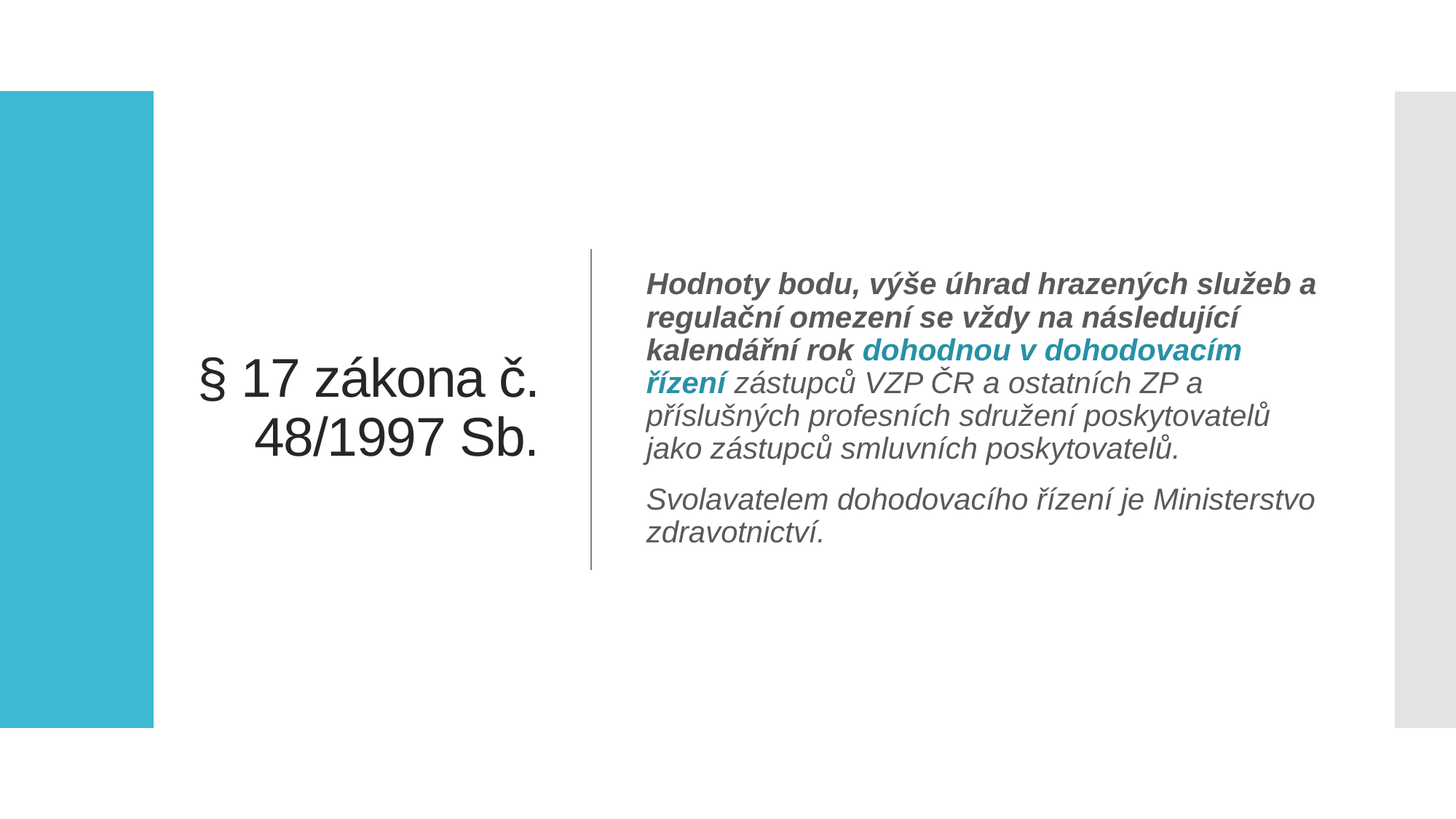

# § 17 zákona č. 48/1997 Sb.
Hodnoty bodu, výše úhrad hrazených služeb a regulační omezení se vždy na následující kalendářní rok dohodnou v dohodovacím řízení zástupců VZP ČR a ostatních ZP a příslušných profesních sdružení poskytovatelů jako zástupců smluvních poskytovatelů.
Svolavatelem dohodovacího řízení je Ministerstvo zdravotnictví.